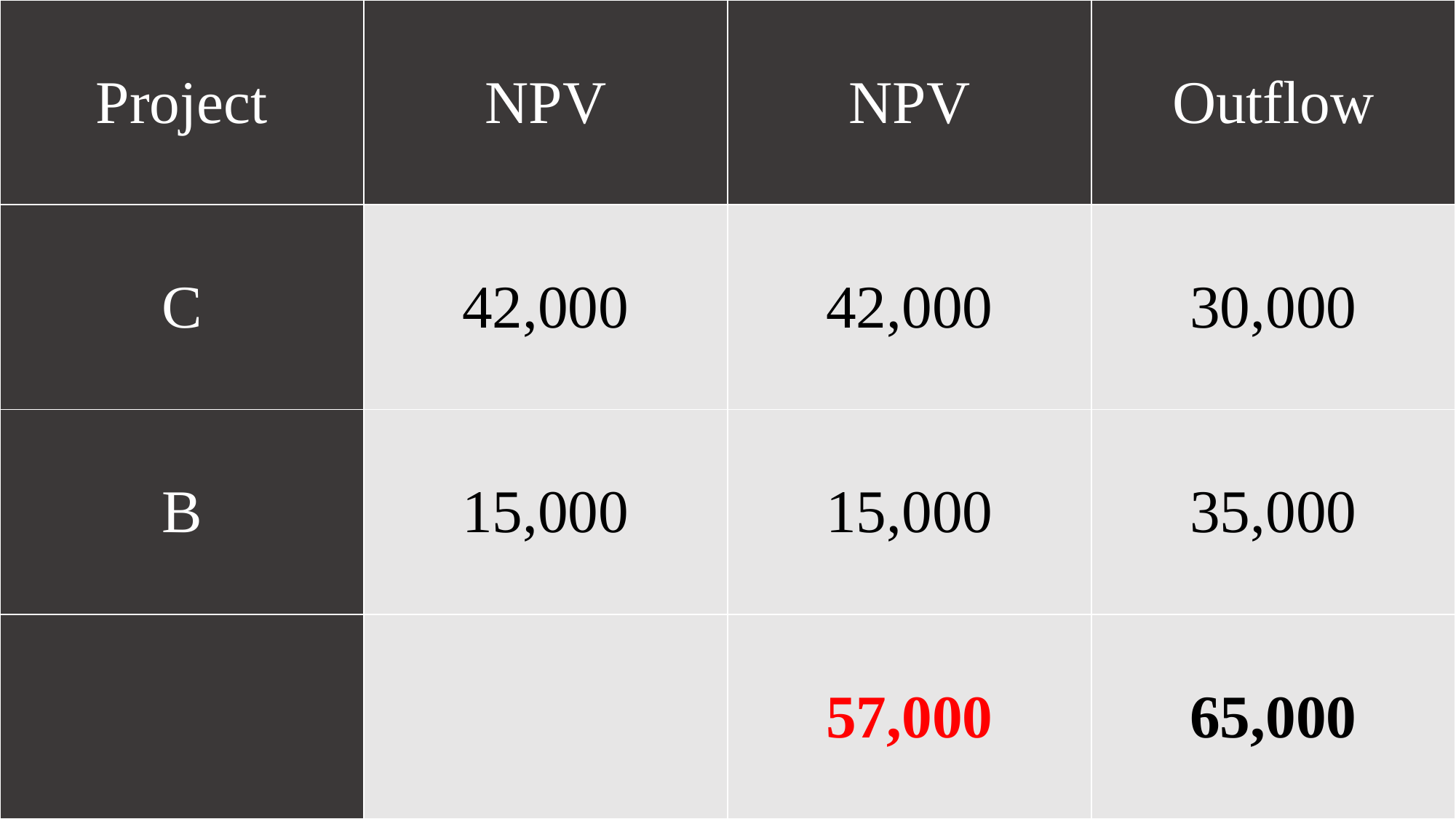

| Project | NPV | NPV | Outflow |
| --- | --- | --- | --- |
| C | 42,000 | 42,000 | 30,000 |
| B | 15,000 | 15,000 | 35,000 |
|  |  | 57,000 | 65,000 |